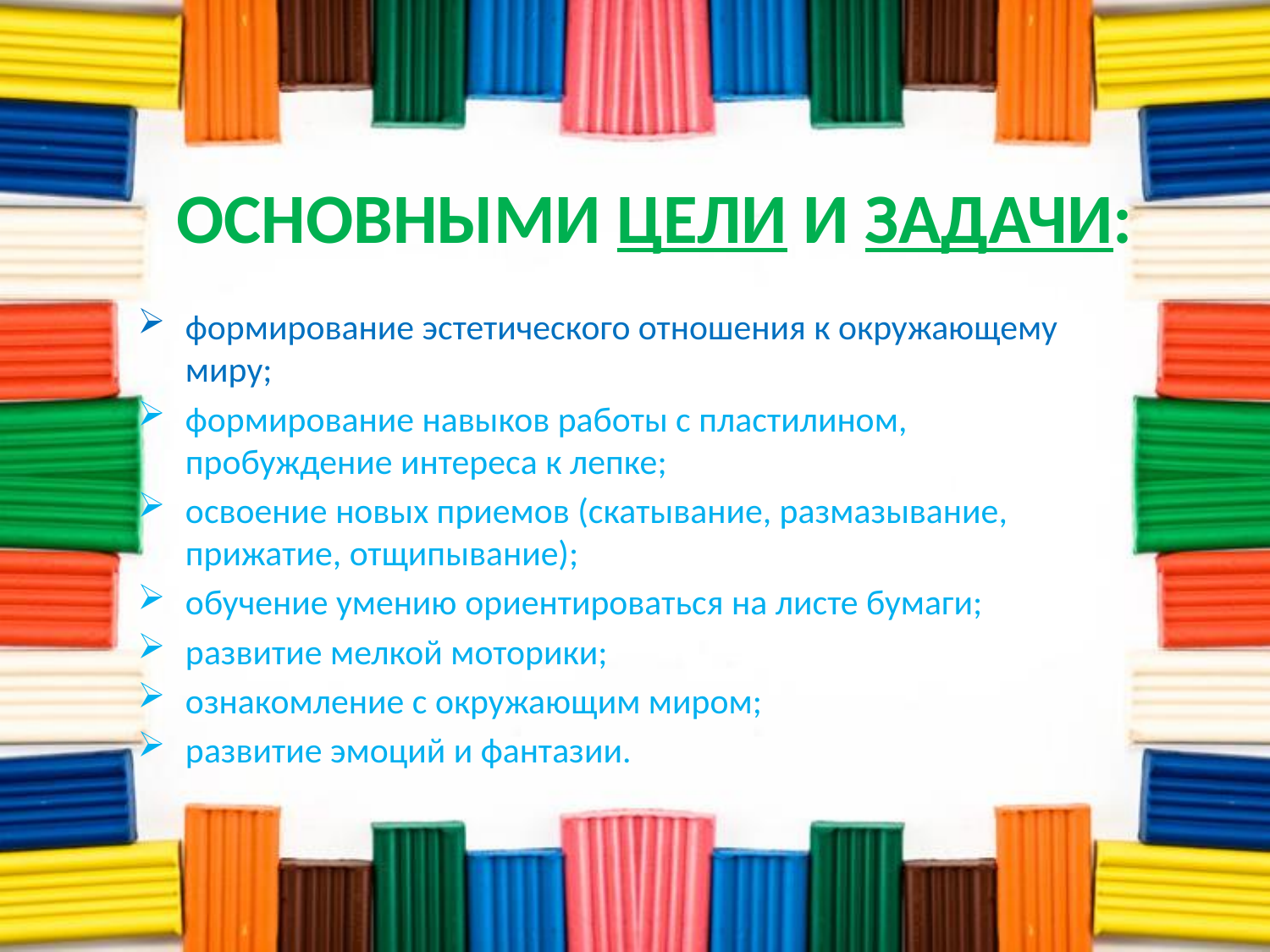

# Основными цели и задачи:

формирование эстетического отношения к окружающему миру;
формирование навыков работы с пластилином, пробуждение интереса к лепке;
освоение новых приемов (скатывание, размазывание, прижатие, отщипывание);
обучение умению ориентироваться на листе бумаги;
развитие мелкой моторики;
ознакомление с окружающим миром;
развитие эмоций и фантазии.